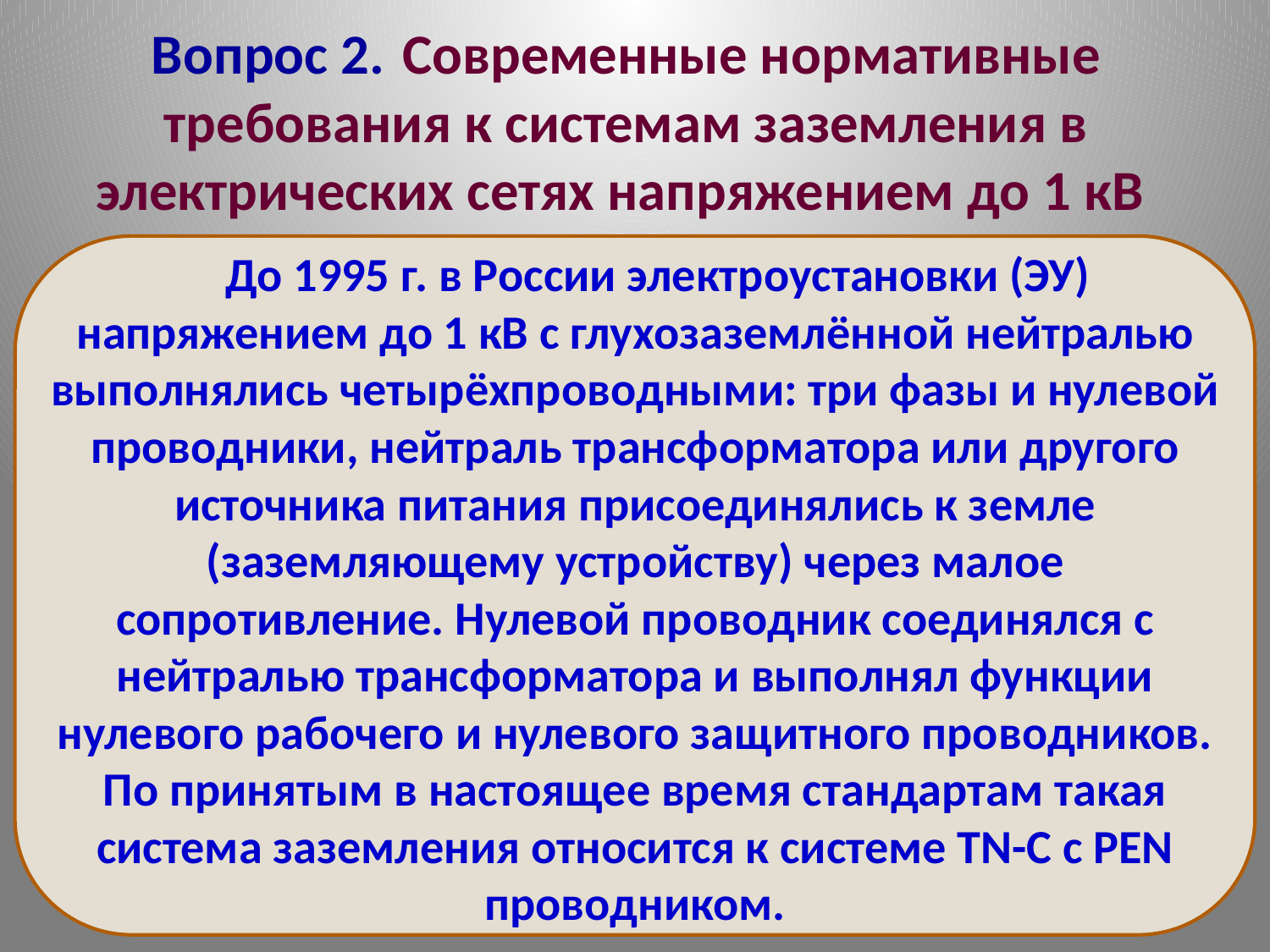

Вопрос 2. Современные нормативные требования к системам заземления в электрических сетях напряжением до 1 кВ

    До 1995 г. в России электроустановки (ЭУ) напряжением до 1 кВ с глухозаземлённой нейтралью выполнялись четырёхпроводными: три фазы и нулевой проводники, нейтраль трансформатора или другого источника питания присоединялись к земле (заземляющему устройству) через малое сопротивление. Нулевой проводник соединялся с нейтралью трансформатора и выполнял функции нулевого рабочего и нулевого защитного проводников. По принятым в настоящее время стандартам такая система заземления относится к системе TN-C c PEN проводником.